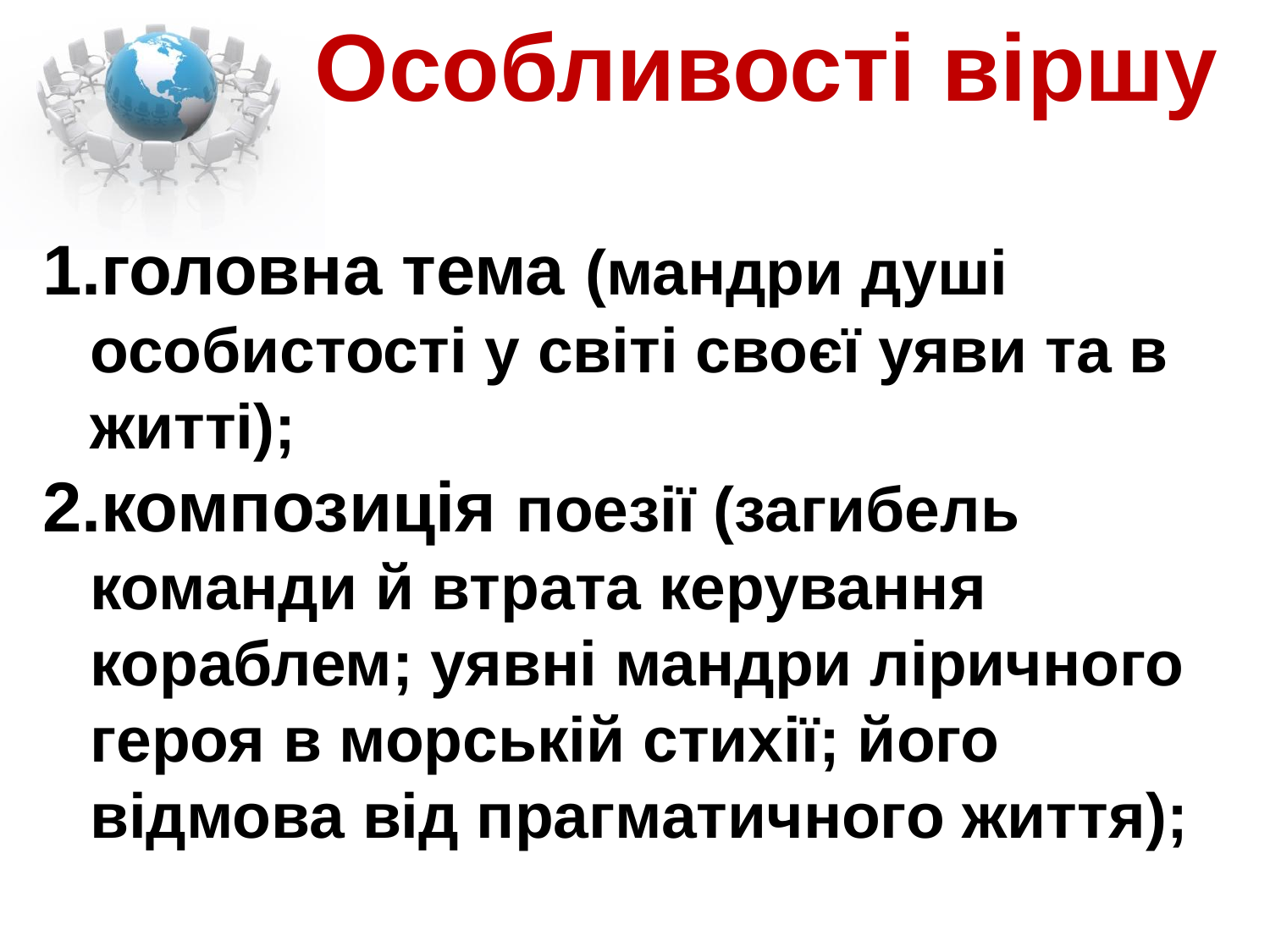

Особливості віршу
головна тема (мандри душі особистості у світі своєї уяви та в житті);
композиція поезії (загибель команди й втрата керування кораблем; уявні мандри ліричного героя в морській стихії; його відмова від прагматичного життя);